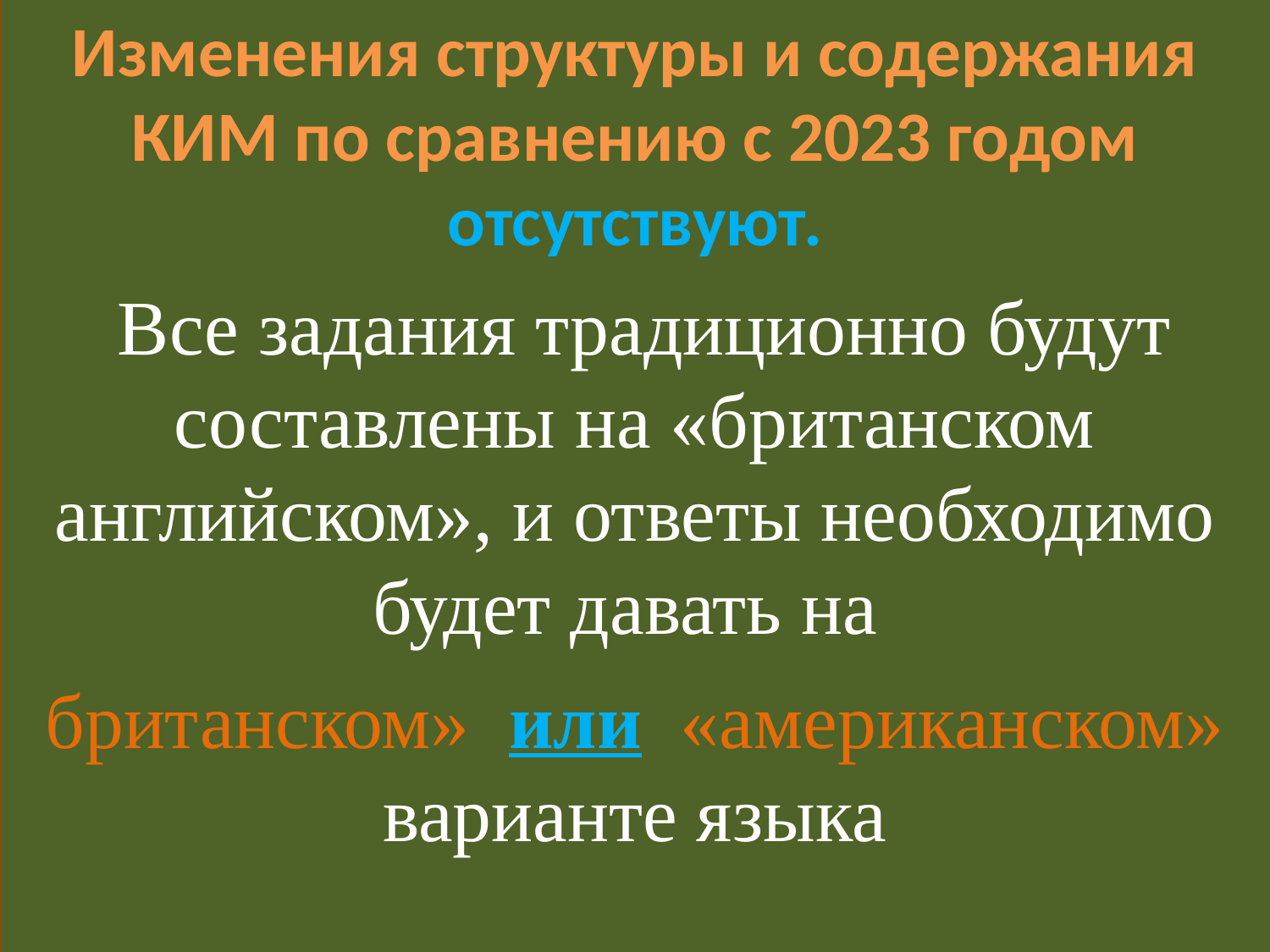

Изменения структуры и содержания КИМ по сравнению с 2023 годом отсутствуют.
 Все задания традиционно будут составлены на «британском английском», и ответы необходимо будет давать на
британском»  или  «американском» варианте языка